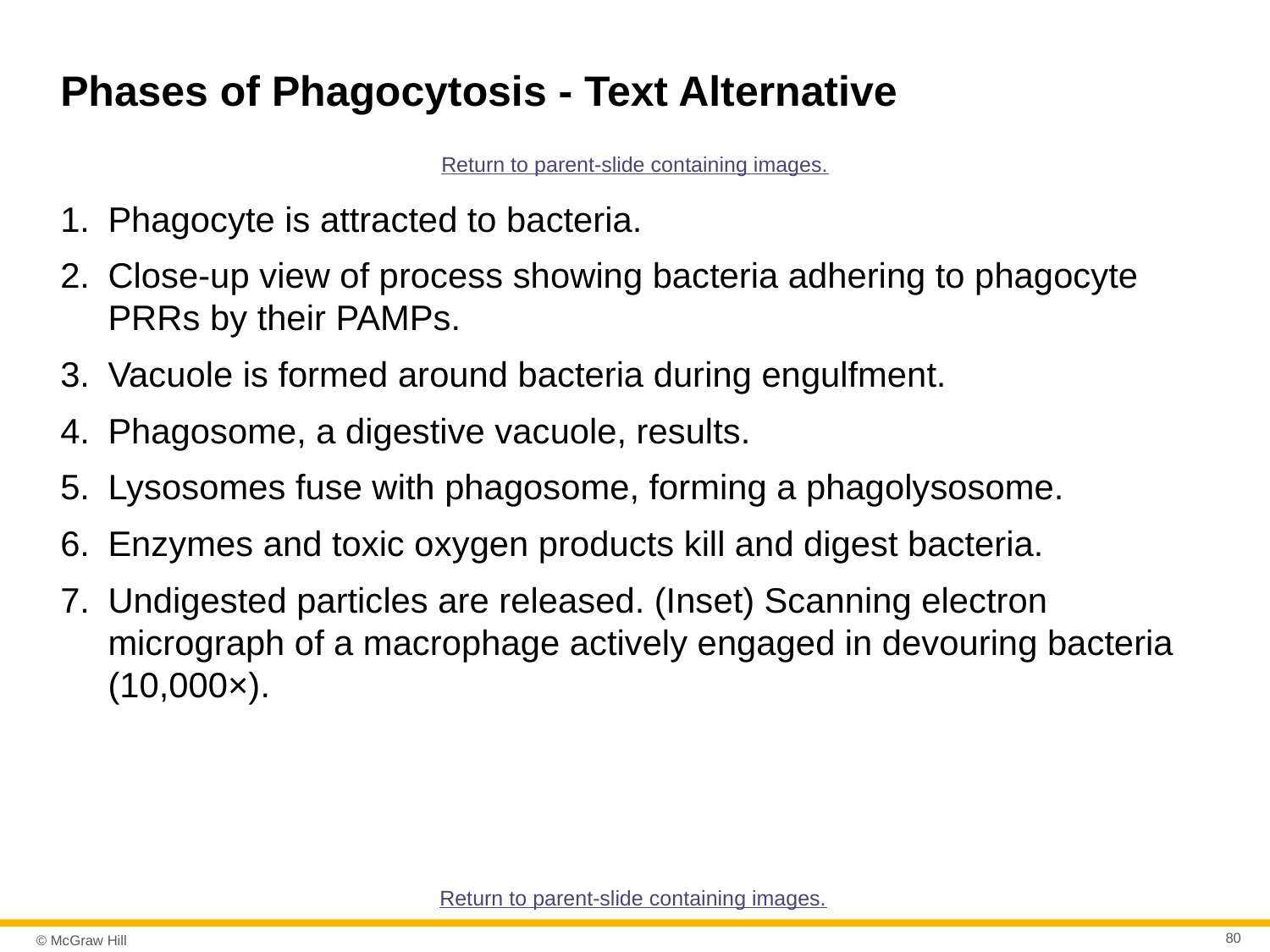

# Phases of Phagocytosis - Text Alternative
Return to parent-slide containing images.
Phagocyte is attracted to bacteria.
Close-up view of process showing bacteria adhering to phagocyte PRRs by their PAMPs.
Vacuole is formed around bacteria during engulfment.
Phagosome, a digestive vacuole, results.
Lysosomes fuse with phagosome, forming a phagolysosome.
Enzymes and toxic oxygen products kill and digest bacteria.
Undigested particles are released. (Inset) Scanning electron micrograph of a macrophage actively engaged in devouring bacteria (10,000×).
Return to parent-slide containing images.